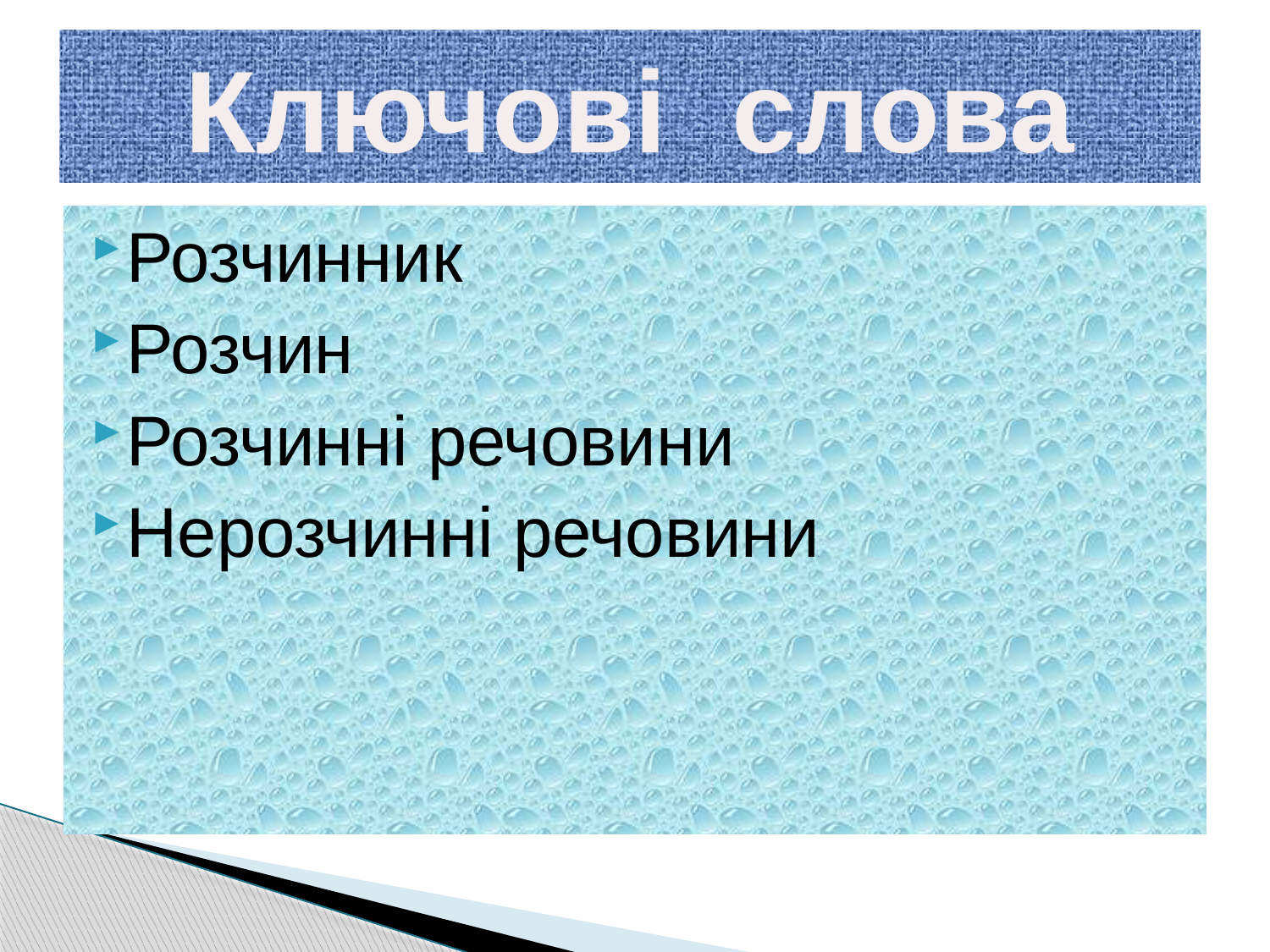

Ключові  слова
#
Розчинник
Розчин
Розчинні речовини
Нерозчинні речовини